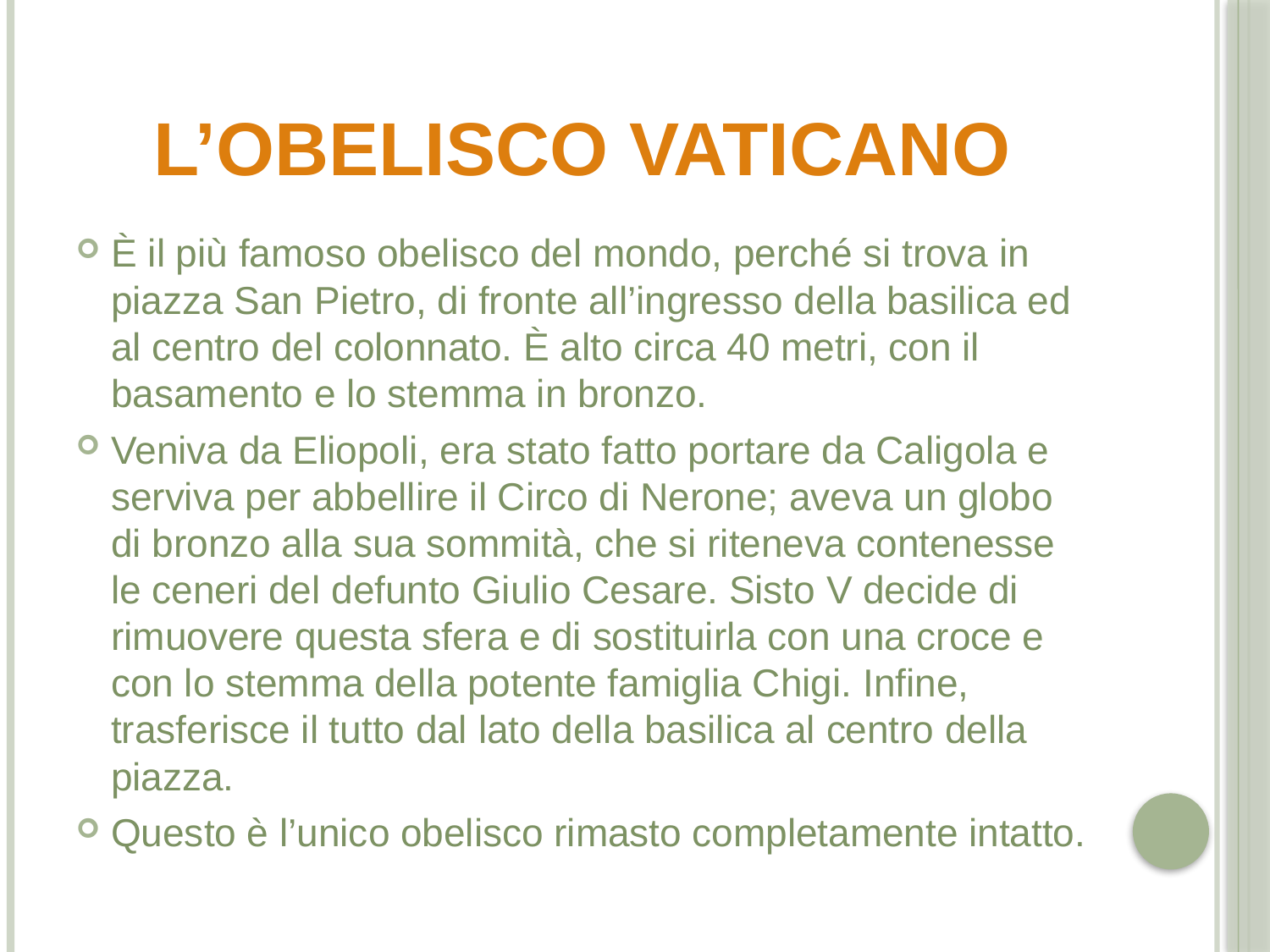

# L’obelisco Vaticano
È il più famoso obelisco del mondo, perché si trova in piazza San Pietro, di fronte all’ingresso della basilica ed al centro del colonnato. È alto circa 40 metri, con il basamento e lo stemma in bronzo.
Veniva da Eliopoli, era stato fatto portare da Caligola e serviva per abbellire il Circo di Nerone; aveva un globo di bronzo alla sua sommità, che si riteneva contenesse le ceneri del defunto Giulio Cesare. Sisto V decide di rimuovere questa sfera e di sostituirla con una croce e con lo stemma della potente famiglia Chigi. Infine, trasferisce il tutto dal lato della basilica al centro della piazza.
Questo è l’unico obelisco rimasto completamente intatto.